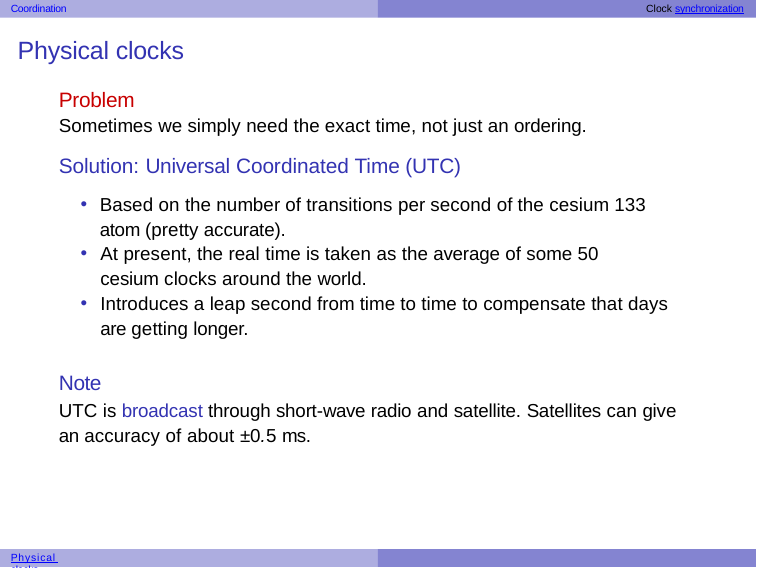

Coordination	Clock synchronization
# Physical clocks
Problem
Sometimes we simply need the exact time, not just an ordering.
Solution: Universal Coordinated Time (UTC)
Based on the number of transitions per second of the cesium 133 atom (pretty accurate).
At present, the real time is taken as the average of some 50 cesium clocks around the world.
Introduces a leap second from time to time to compensate that days are getting longer.

Note
UTC is broadcast through short-wave radio and satellite. Satellites can give an accuracy of about ±0.5 ms.
Physical clocks